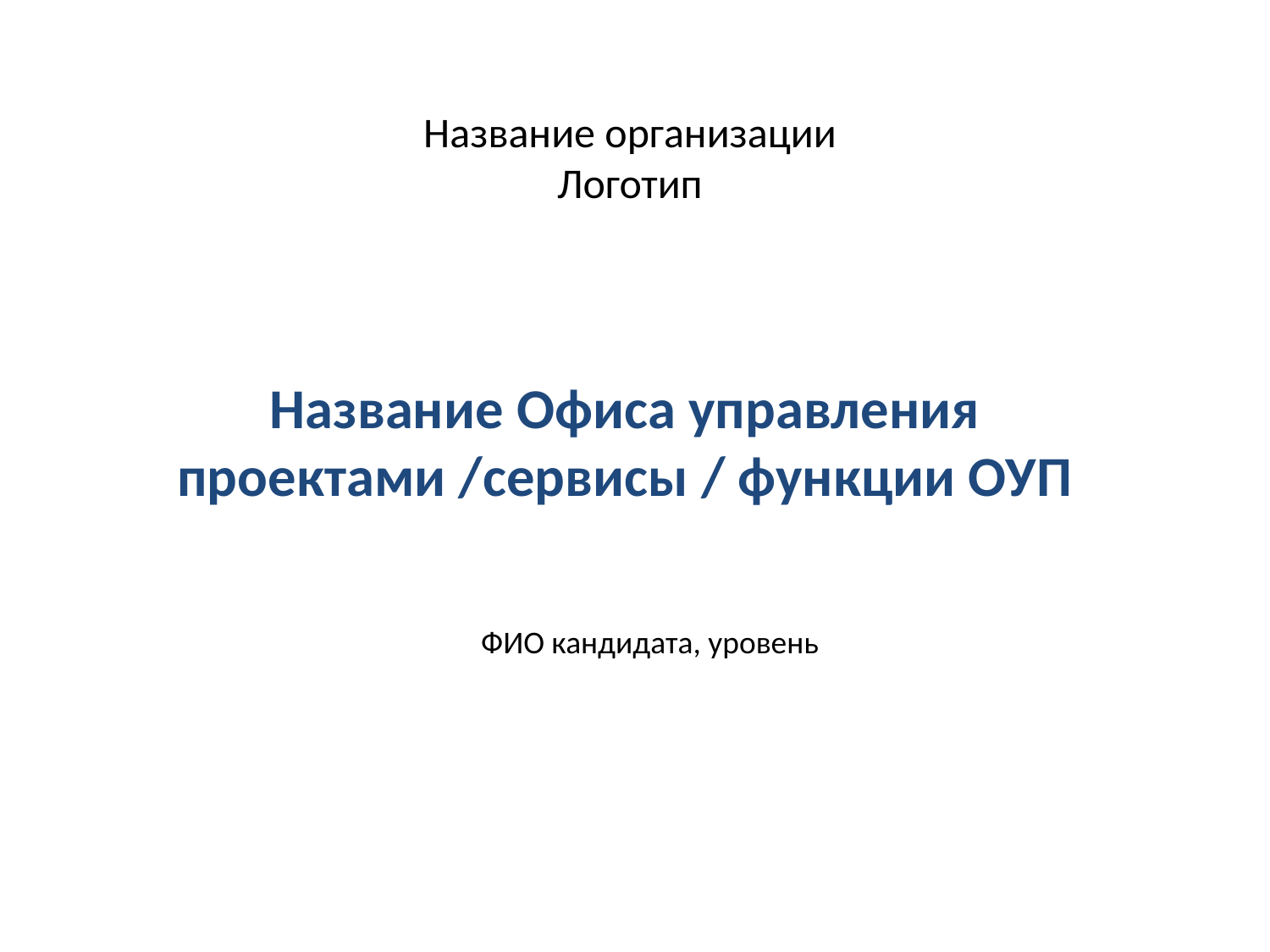

# Название организации Логотип
Название Офиса управления проектами /сервисы / функции ОУП
ФИО кандидата, уровень